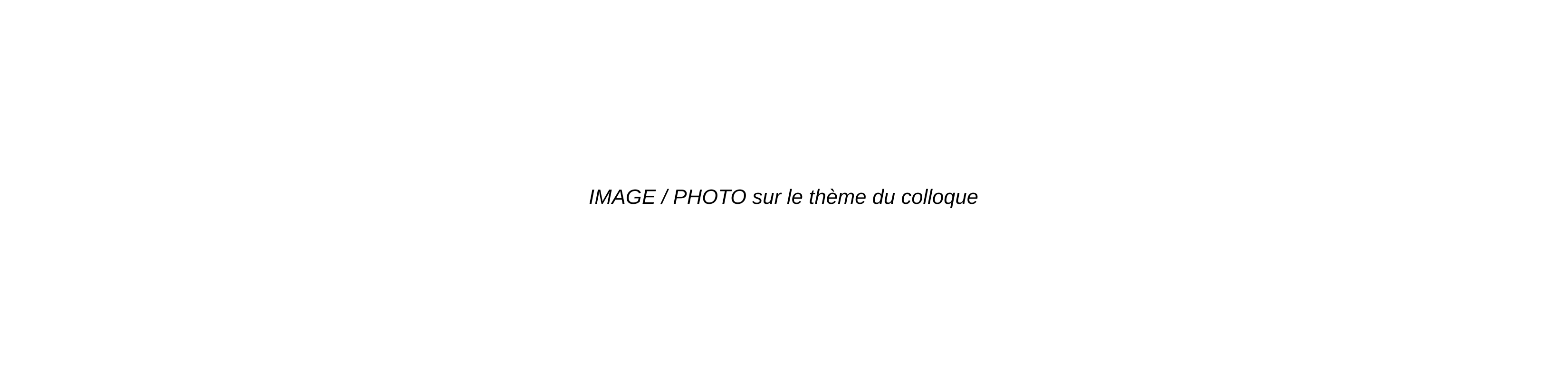

IMAGE / PHOTO sur le thème du colloque